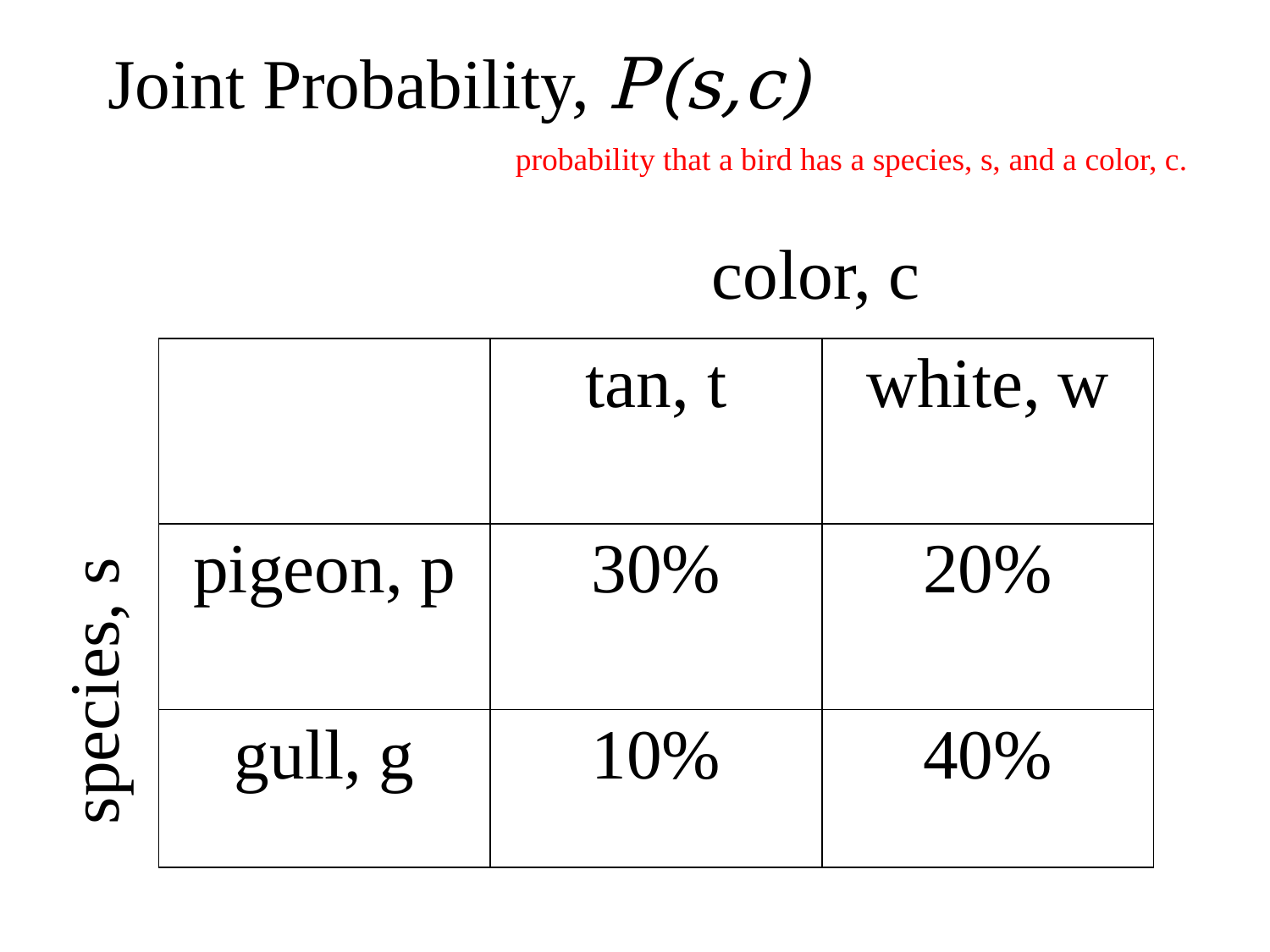

Joint Probability, P(s,c)
probability that a bird has a species, s, and a color, c.
color, c
|  | tan, t | white, w |
| --- | --- | --- |
| pigeon, p | 30% | 20% |
| gull, g | 10% | 40% |
species, s